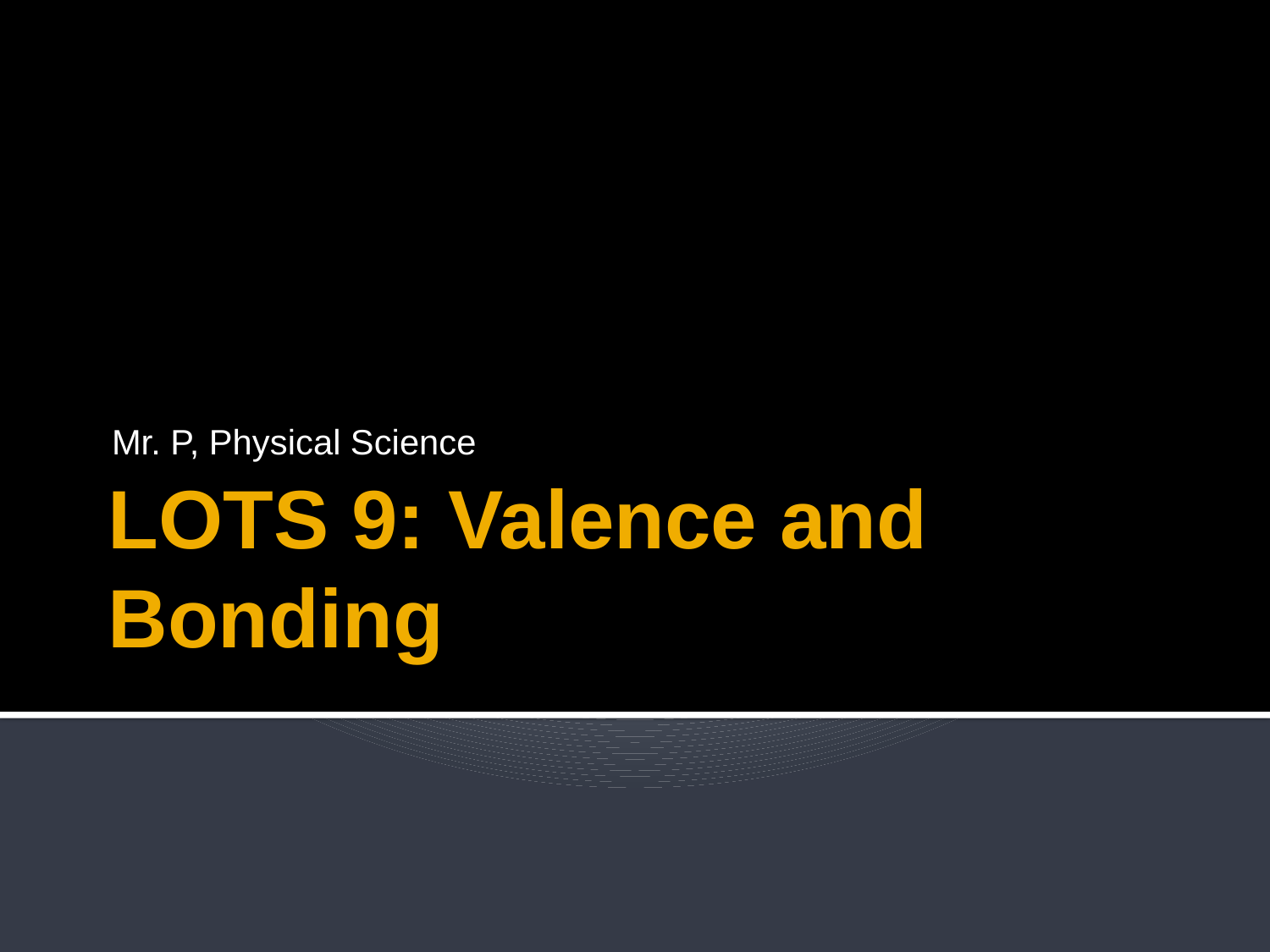

Mr. P, Physical Science
# LOTS 9: Valence and Bonding